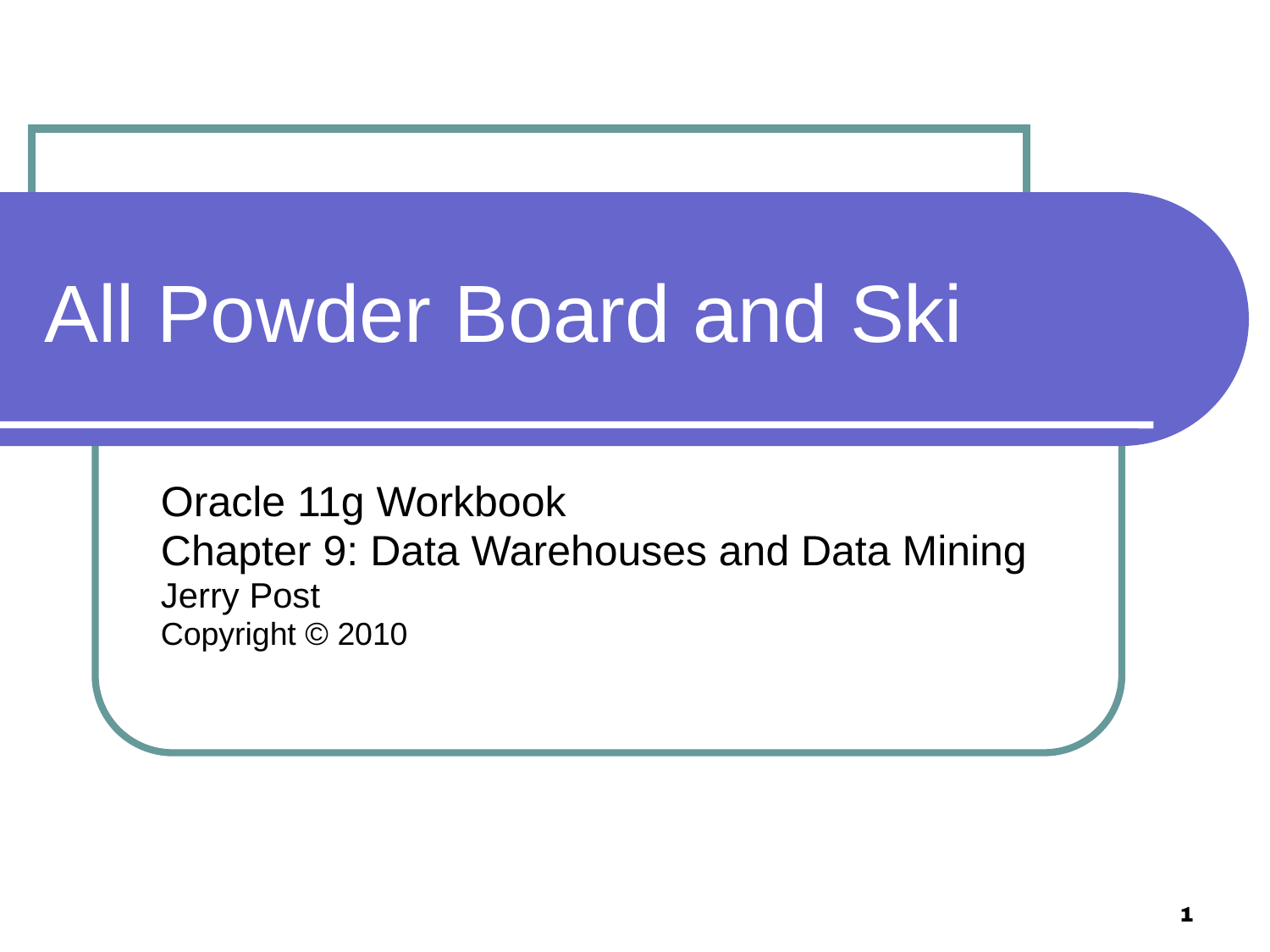

# All Powder Board and Ski
Oracle 11g Workbook
Chapter 9: Data Warehouses and Data Mining
Jerry Post
Copyright © 2010
1